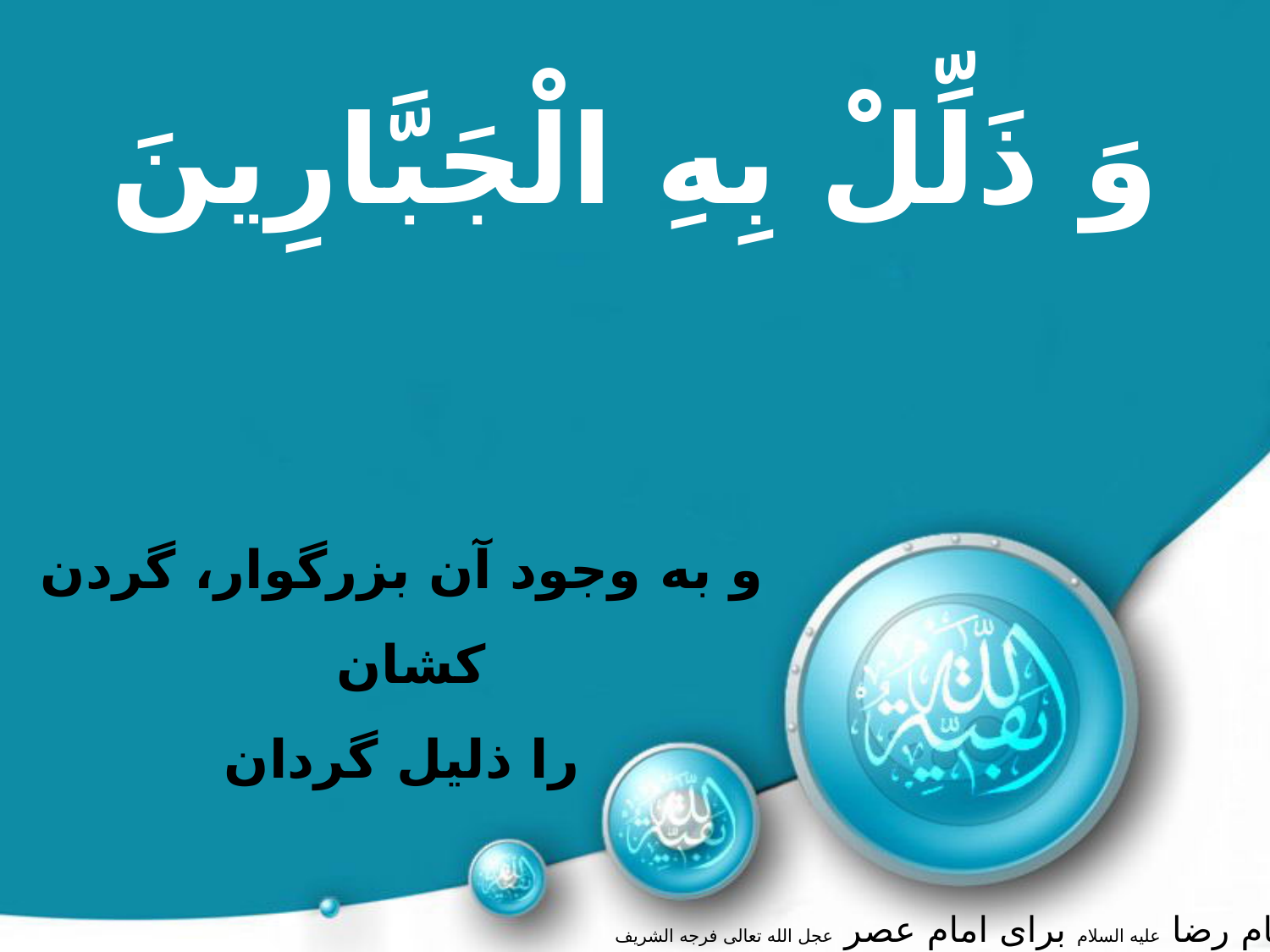

وَ ذَلِّلْ بِهِ الْجَبَّارِينَ
و به وجود آن بزرگوار، گردن کشان
را ذليل گردان